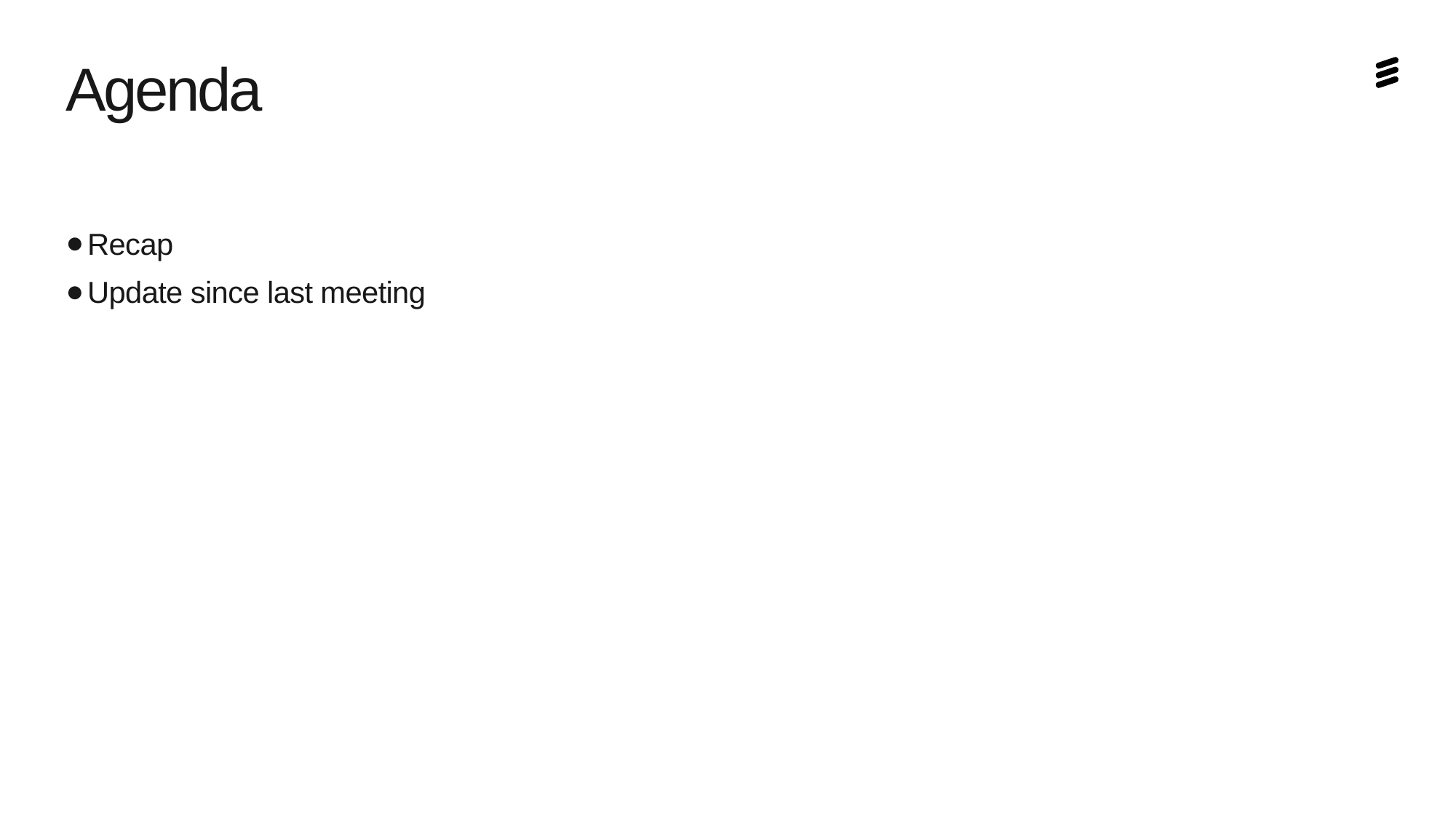

# Agenda
Recap
Update since last meeting